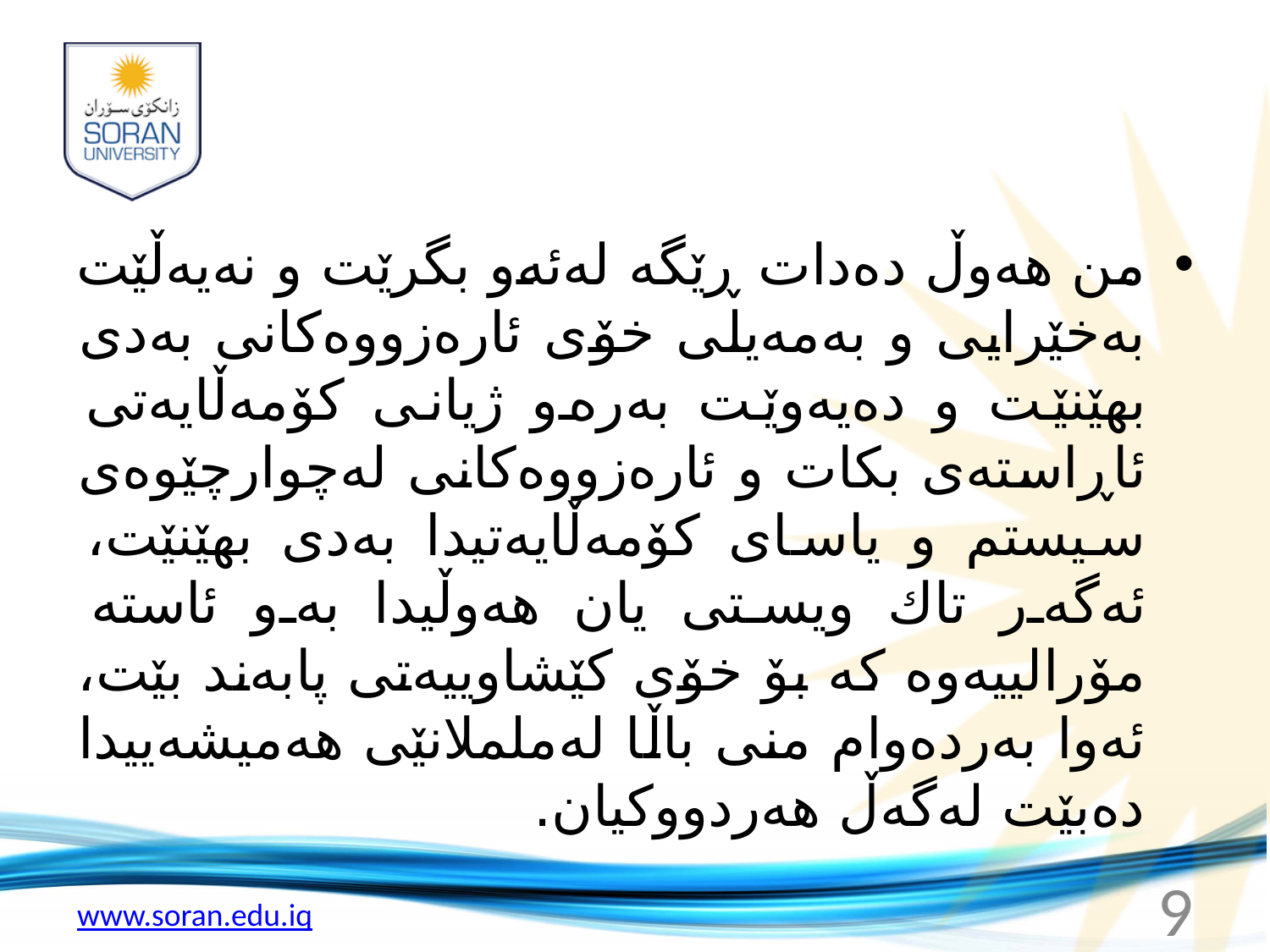

#
من هەوڵ دەدات ڕێگە لەئەو بگرێت و نەیەڵێت بەخێرایی و بەمەیلی خۆی ئارەزووەكانی بەدی بهێنێت و دەیەوێت بەرەو ژیانی كۆمەڵایەتی ئاڕاستەی بكات و ئارەزووەكانی لەچوارچێوەی سیستم و یاسای كۆمەڵایەتیدا بەدی بهێنێت، ئەگەر تاك ویستی یان هەوڵیدا بەو ئاستە مۆرالییەوە كە بۆ خۆی كێشاوییەتی پابەند بێت، ئەوا بەردەوام منی باڵا لەململانێی هەمیشەییدا دەبێت لەگەڵ هەردووكیان.

9